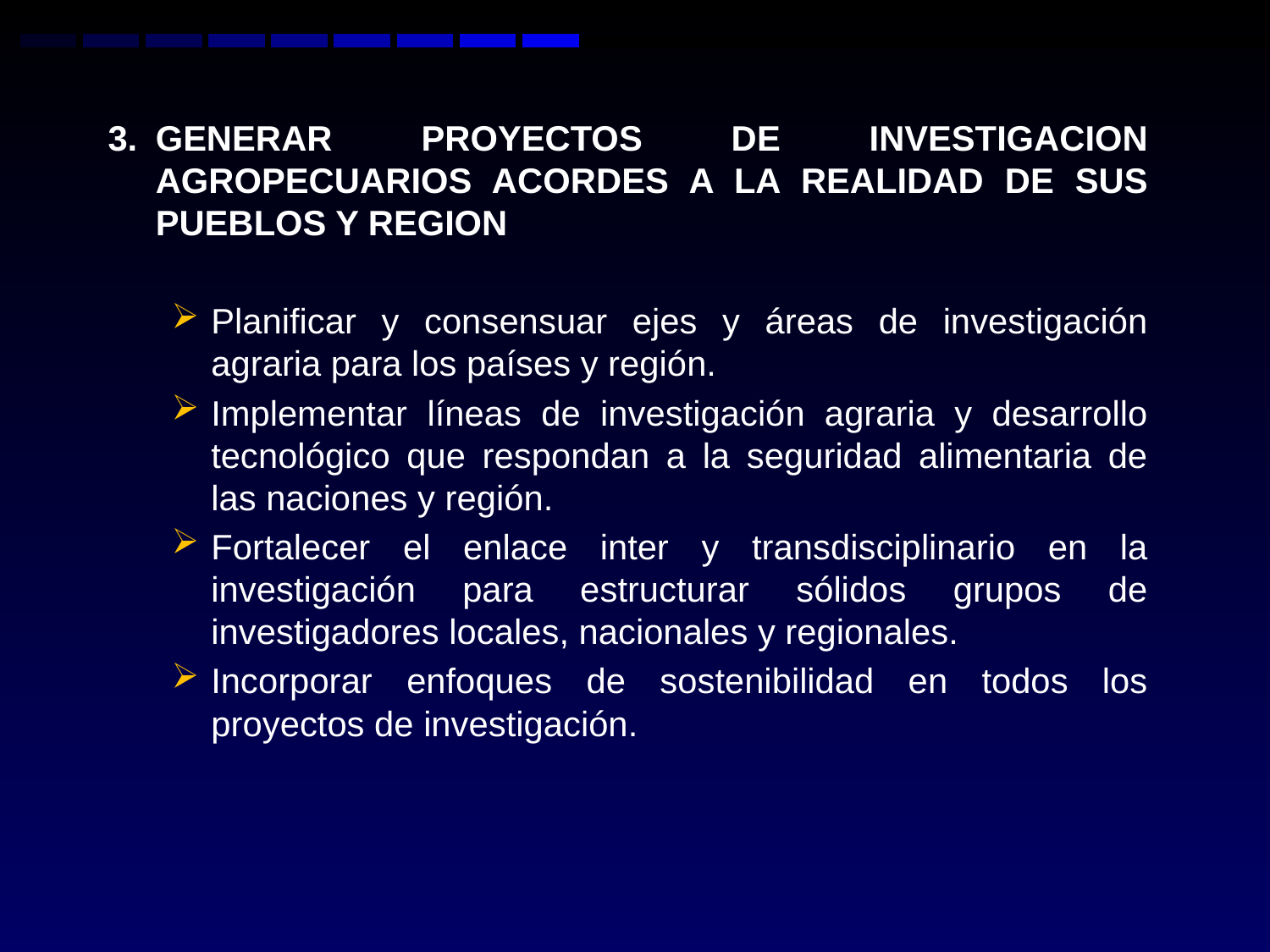

3.	GENERAR PROYECTOS DE INVESTIGACION AGROPECUARIOS ACORDES A LA REALIDAD DE SUS PUEBLOS Y REGION

Planificar y consensuar ejes y áreas de investigación agraria para los países y región.
Implementar líneas de investigación agraria y desarrollo tecnológico que respondan a la seguridad alimentaria de las naciones y región.
Fortalecer el enlace inter y transdisciplinario en la investigación para estructurar sólidos grupos de investigadores locales, nacionales y regionales.
Incorporar enfoques de sostenibilidad en todos los proyectos de investigación.